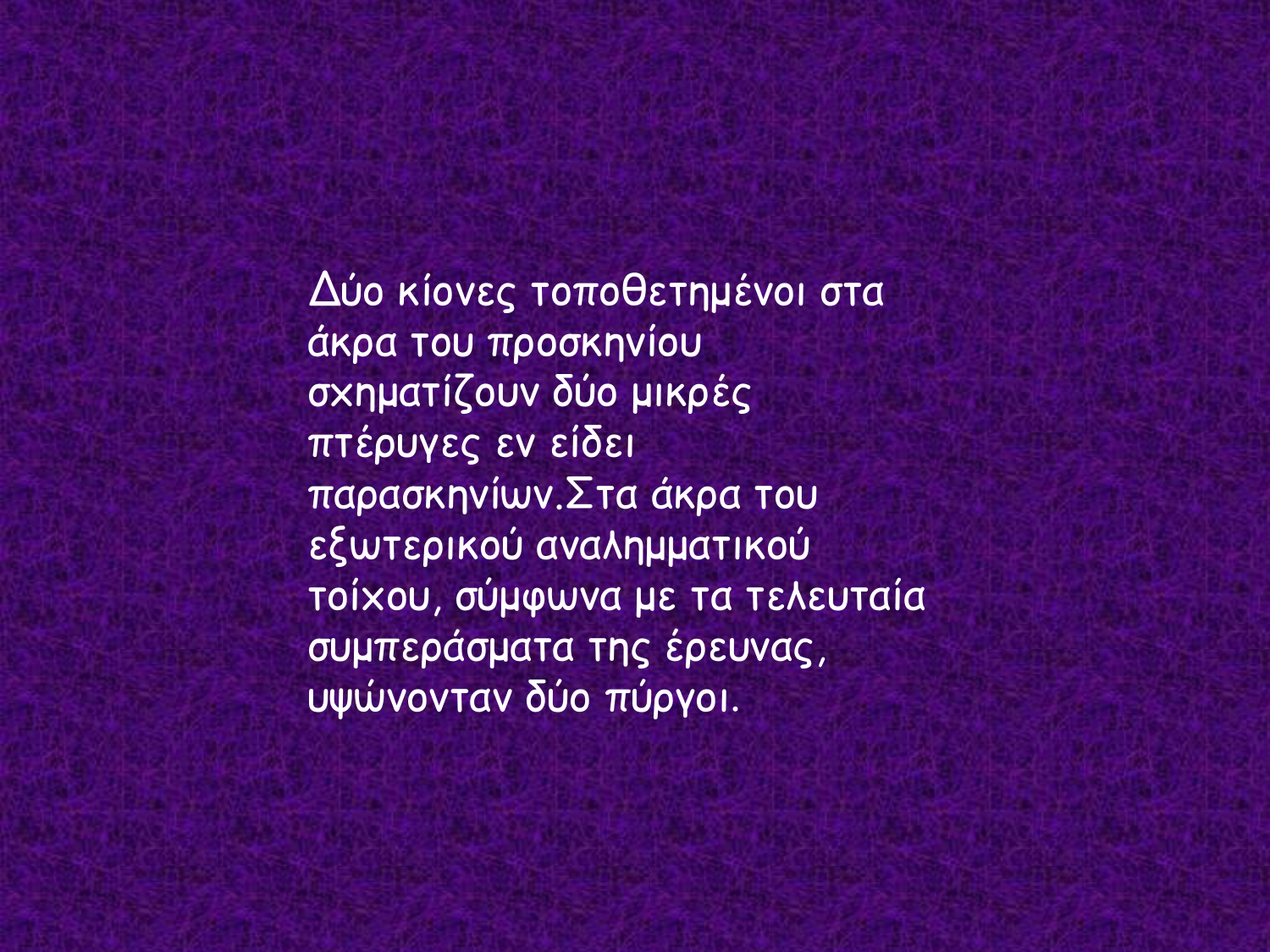

Δύο κίονες τοποθετημένοι στα άκρα του προσκηνίου σχηματίζουν δύο μικρές πτέρυγες εν είδει παρασκηνίων.Στα άκρα του εξωτερικού αναλημματικού τοίχου, σύμφωνα με τα τελευταία συμπεράσματα της έρευνας, υψώνονταν δύο πύργοι.